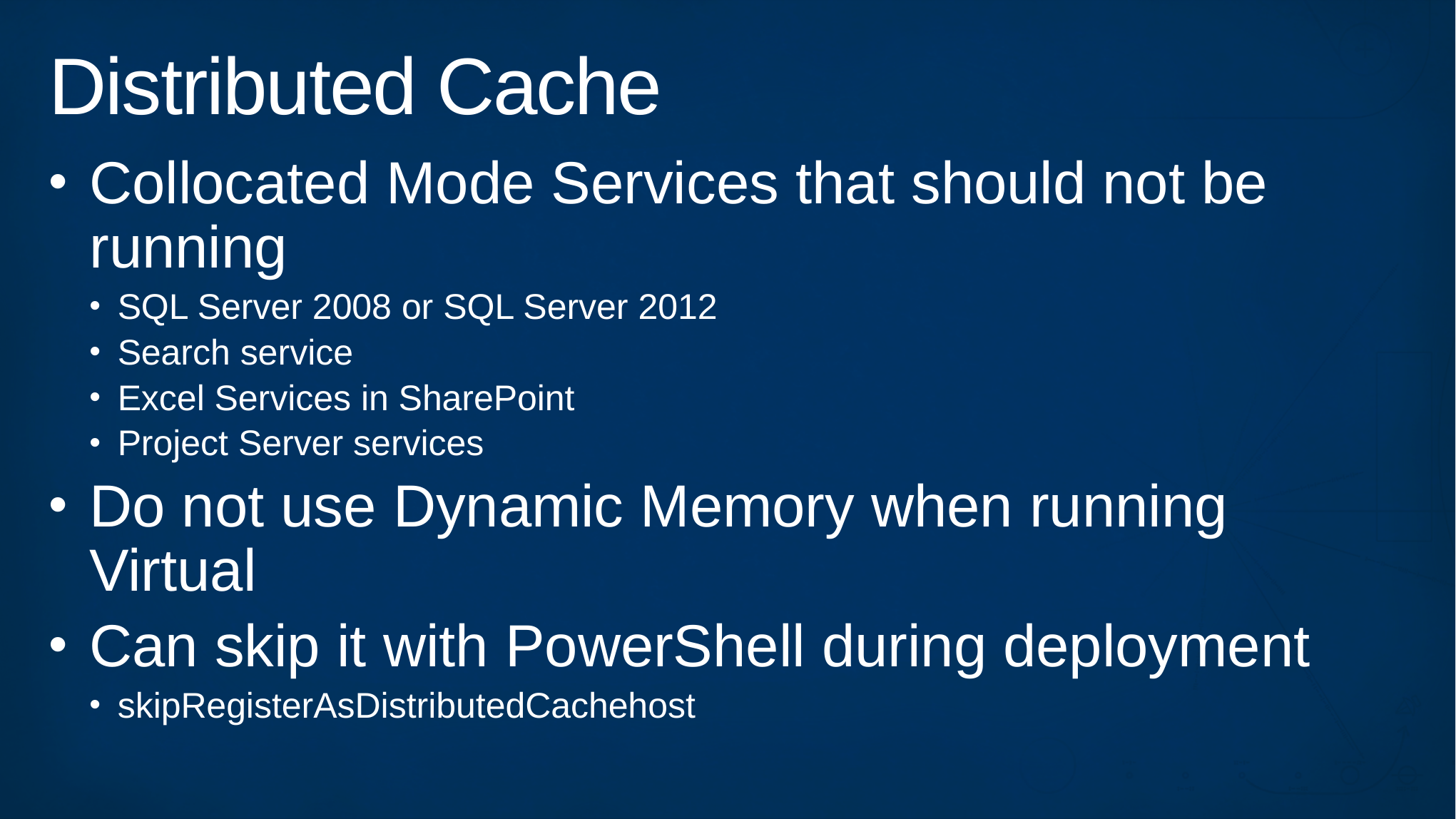

# Distributed Cache
Collocated Mode Services that should not be running
SQL Server 2008 or SQL Server 2012
Search service
Excel Services in SharePoint
Project Server services
Do not use Dynamic Memory when running Virtual
Can skip it with PowerShell during deployment
skipRegisterAsDistributedCachehost